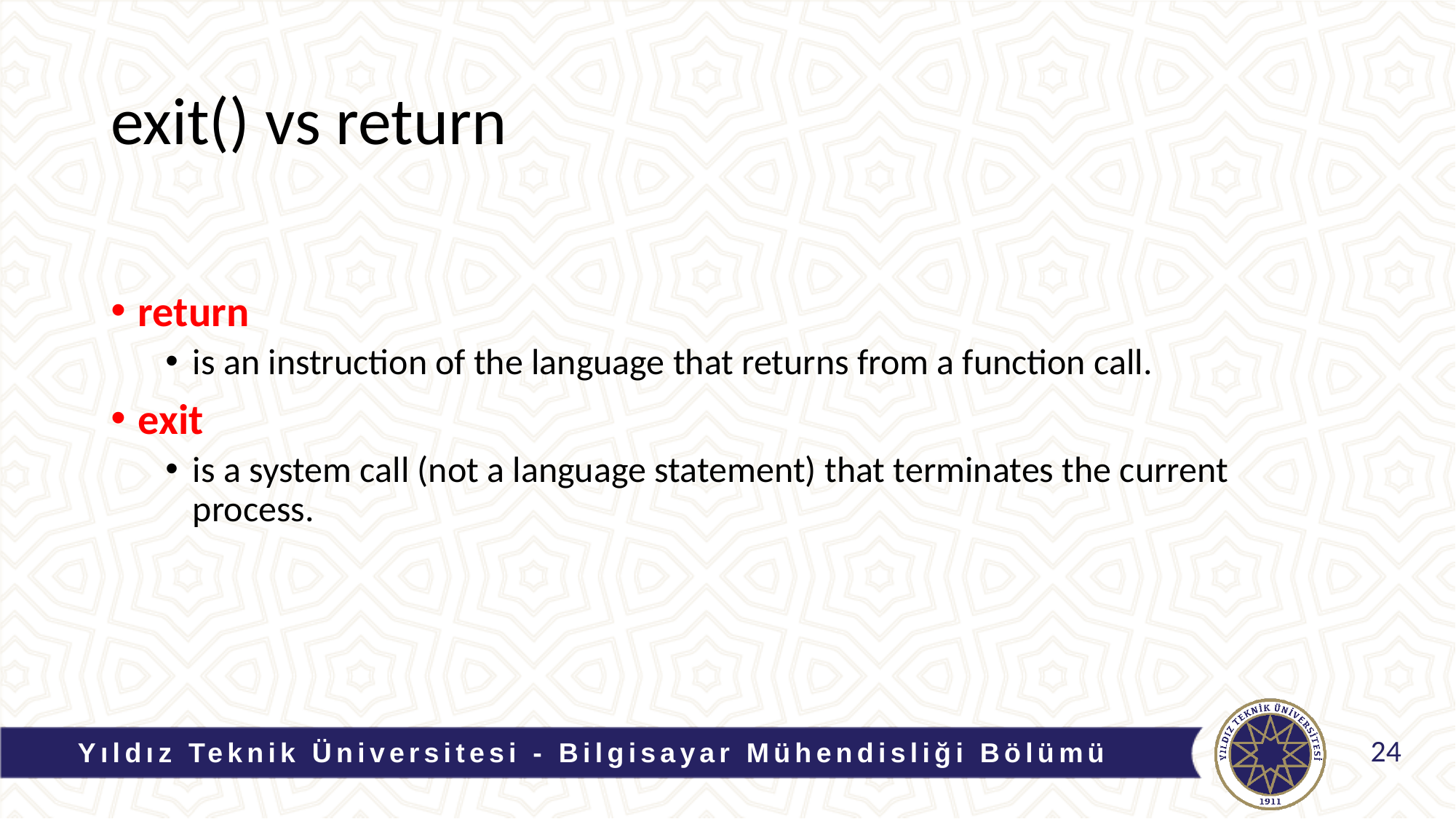

# exit() vs return

return
is an instruction of the language that returns from a function call.
exit
is a system call (not a language statement) that terminates the current process.

Yıldız Teknik Üniversitesi - Bilgisayar Mühendisliği Bölümü
24